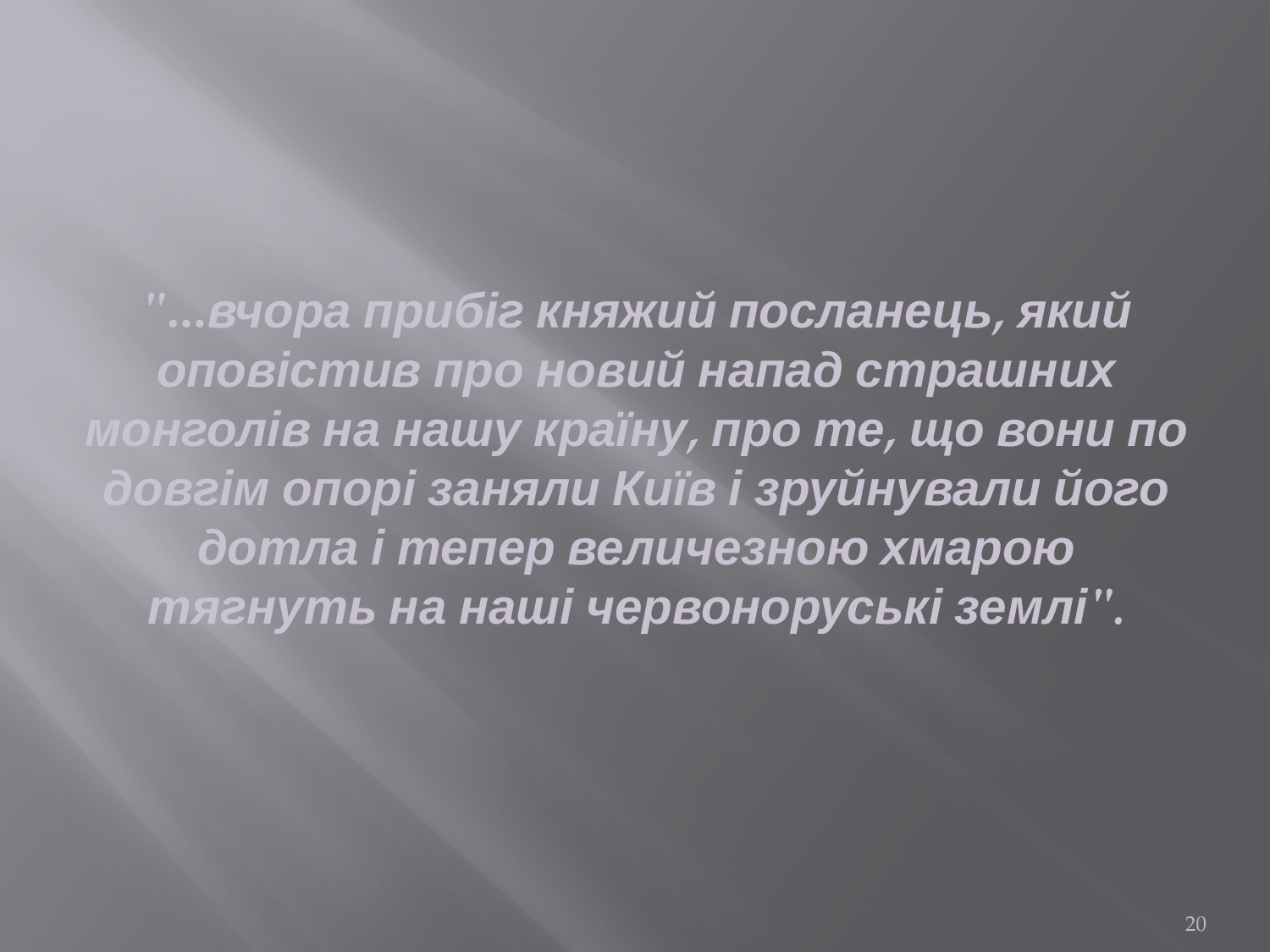

"…вчора прибіг княжий посланець, який оповістив про новий напад страшних монголів на нашу країну, про те, що вони по довгім опорі заняли Київ і зруйнували його дотла і тепер величезною хмарою тягнуть на наші червоноруські землі".
20